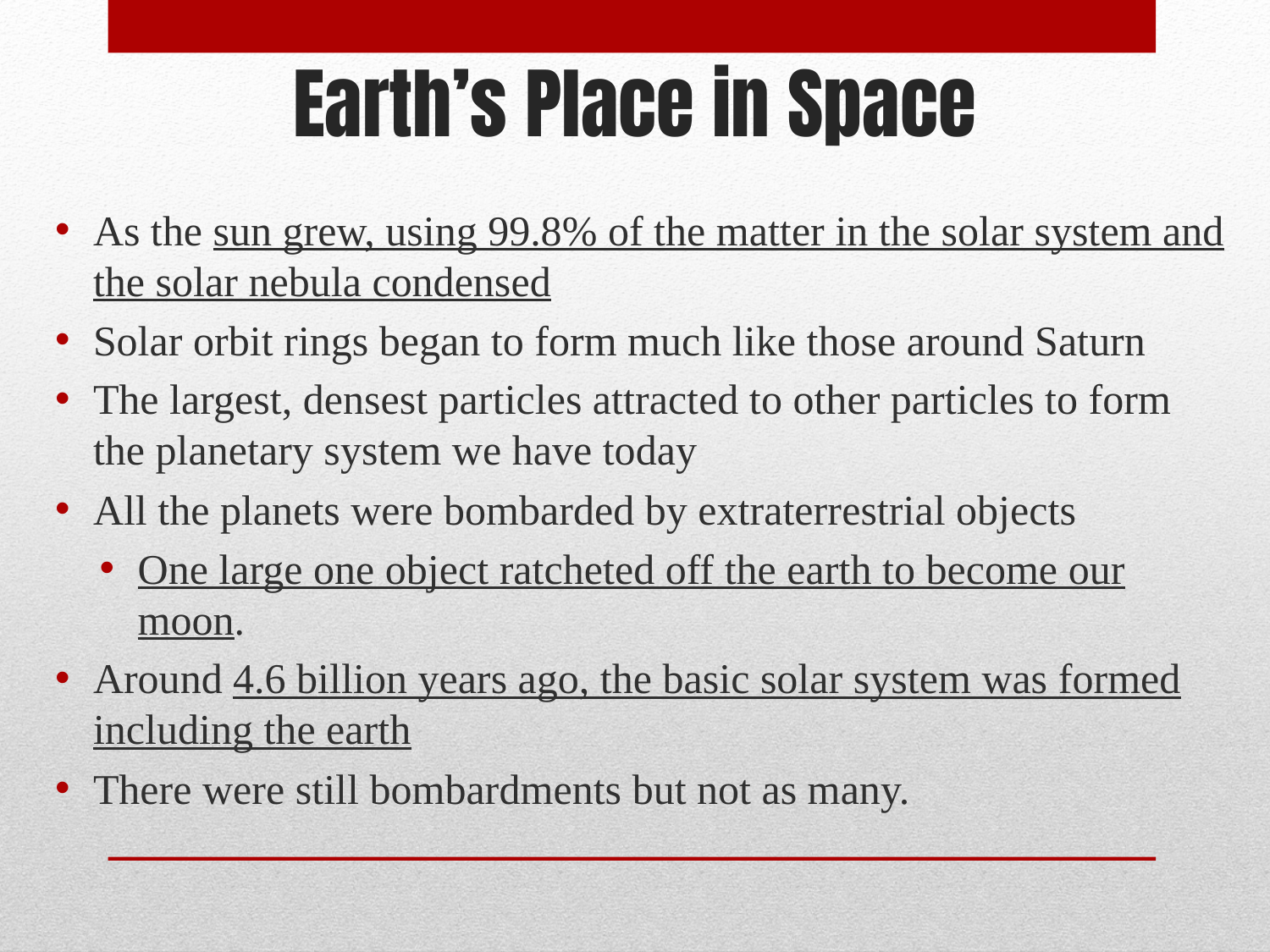

Earth’s Place in Space
As the sun grew, using 99.8% of the matter in the solar system and the solar nebula condensed
Solar orbit rings began to form much like those around Saturn
The largest, densest particles attracted to other particles to form the planetary system we have today
All the planets were bombarded by extraterrestrial objects
One large one object ratcheted off the earth to become our moon.
Around 4.6 billion years ago, the basic solar system was formed including the earth
There were still bombardments but not as many.